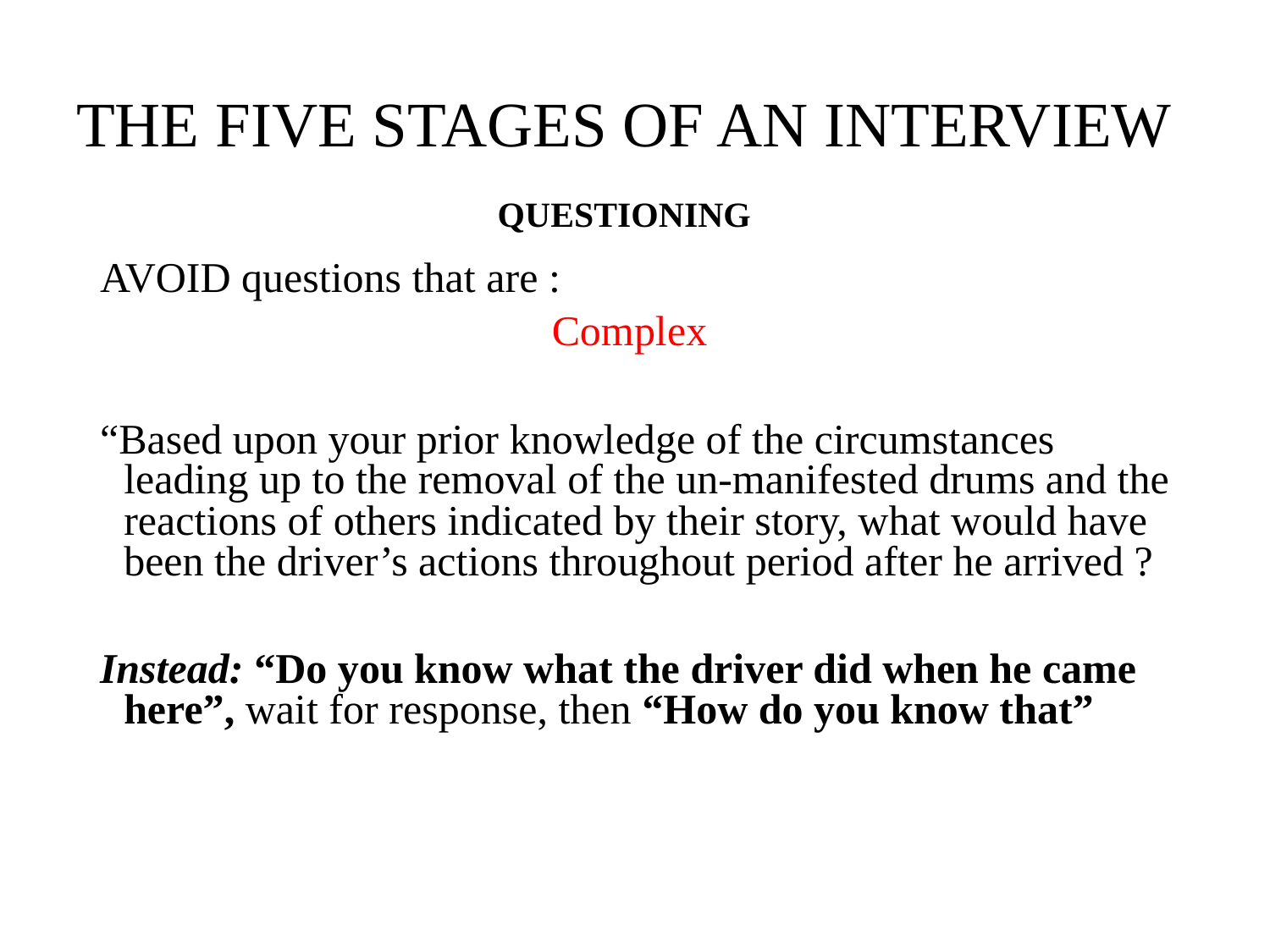

# THE FIVE STAGES OF AN INTERVIEW
QUESTIONING
AVOID questions that are :
Complex

“Based upon your prior knowledge of the circumstances leading up to the removal of the un-manifested drums and the reactions of others indicated by their story, what would have been the driver’s actions throughout period after he arrived ?

Instead: “Do you know what the driver did when he came here”, wait for response, then “How do you know that”